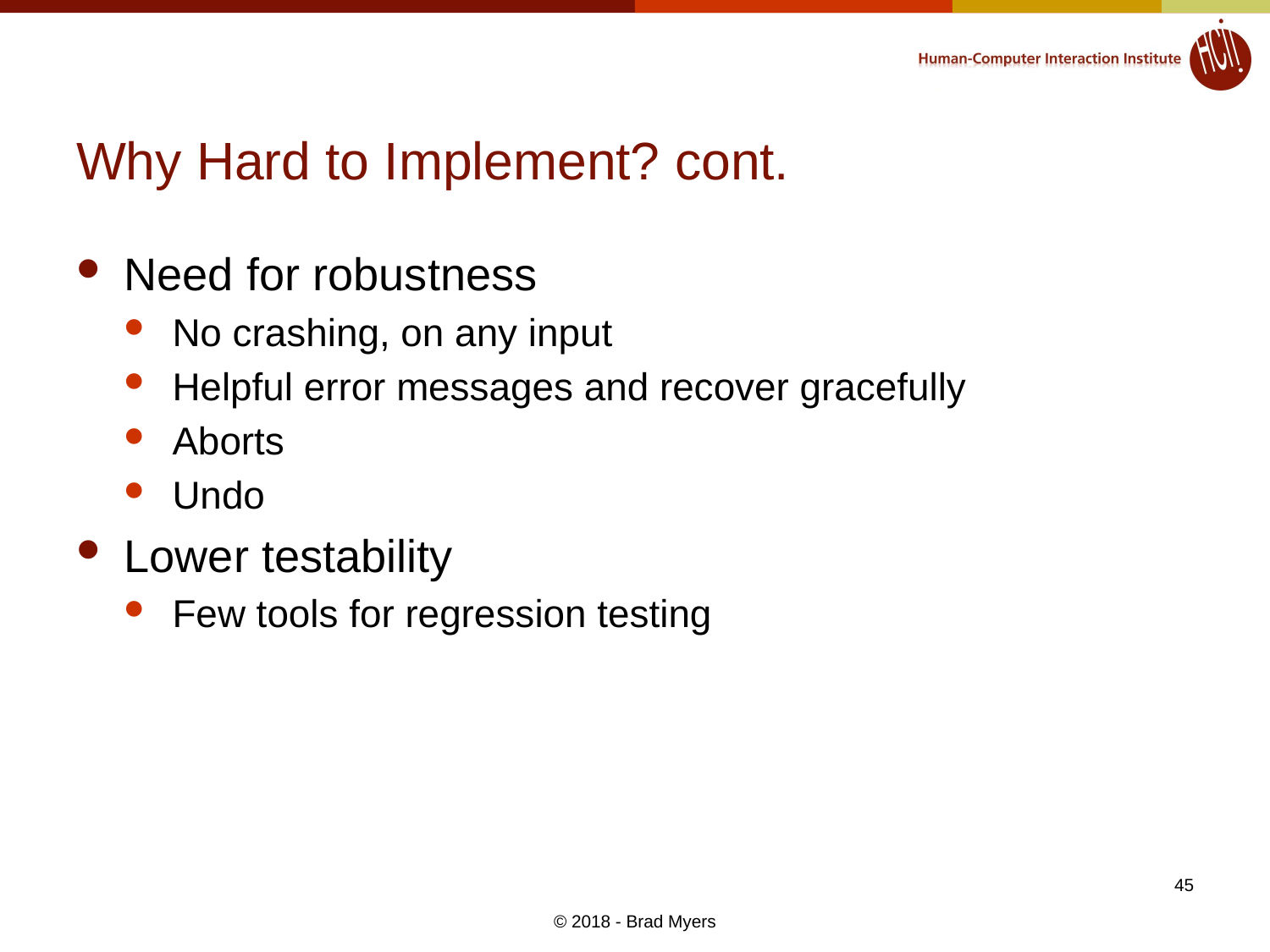

# Why Hard to Implement? cont.
Need for robustness
No crashing, on any input
Helpful error messages and recover gracefully
Aborts
Undo
Lower testability
Few tools for regression testing
45
© 2018 - Brad Myers